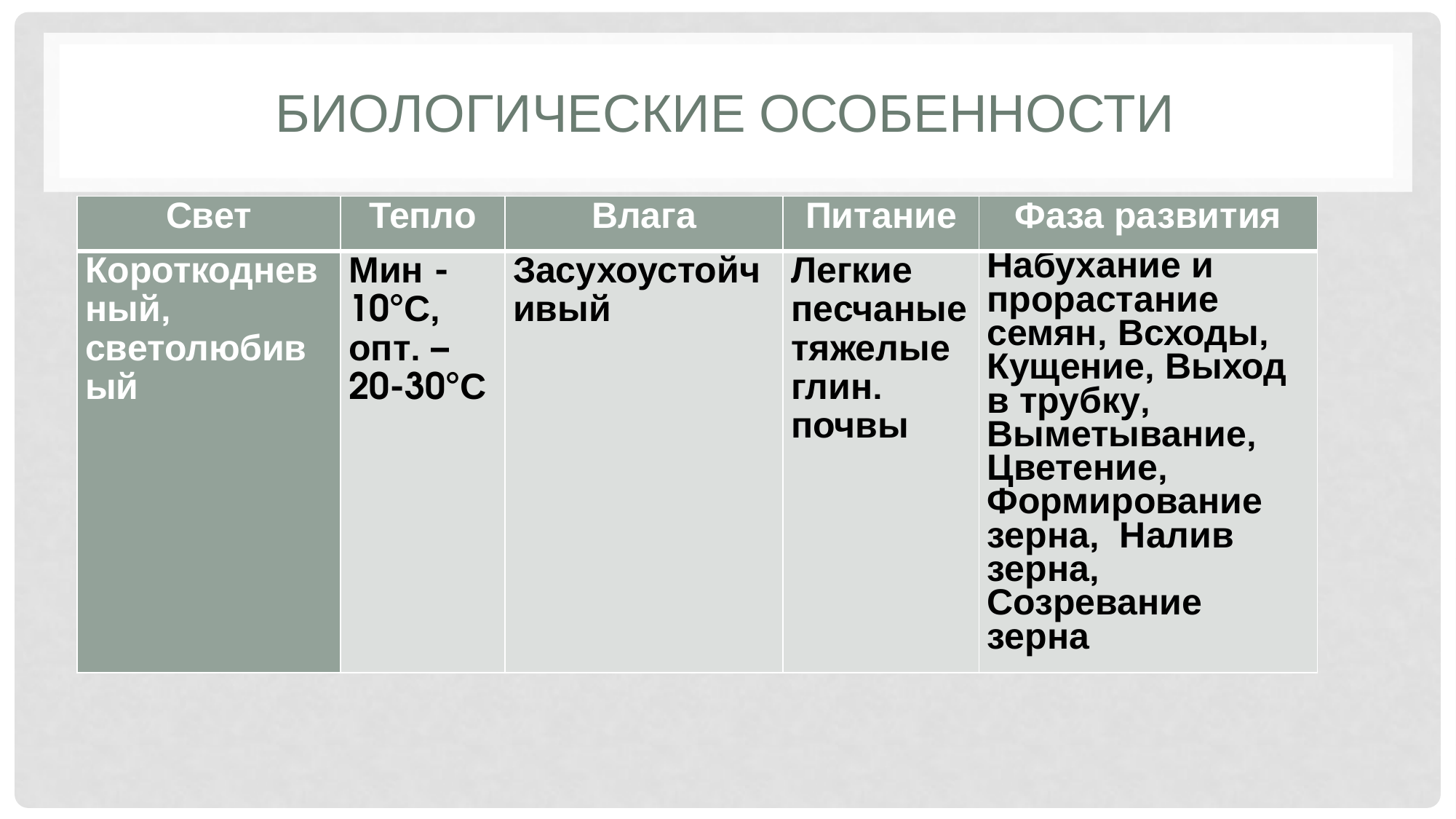

# Биологические особенности
| Свет | Тепло | Влага | Питание | Фаза развития |
| --- | --- | --- | --- | --- |
| Короткодневный, светолюбивый | Мин - 10°С, опт. – 20-30°С | Засухоустойчивый | Легкие песчаные тяжелые глин. почвы | Набухание и прорастание семян, Всходы, Кущение, Выход в трубку, Выметывание, Цветение, Формирование зерна, Налив зерна, Созревание зерна |